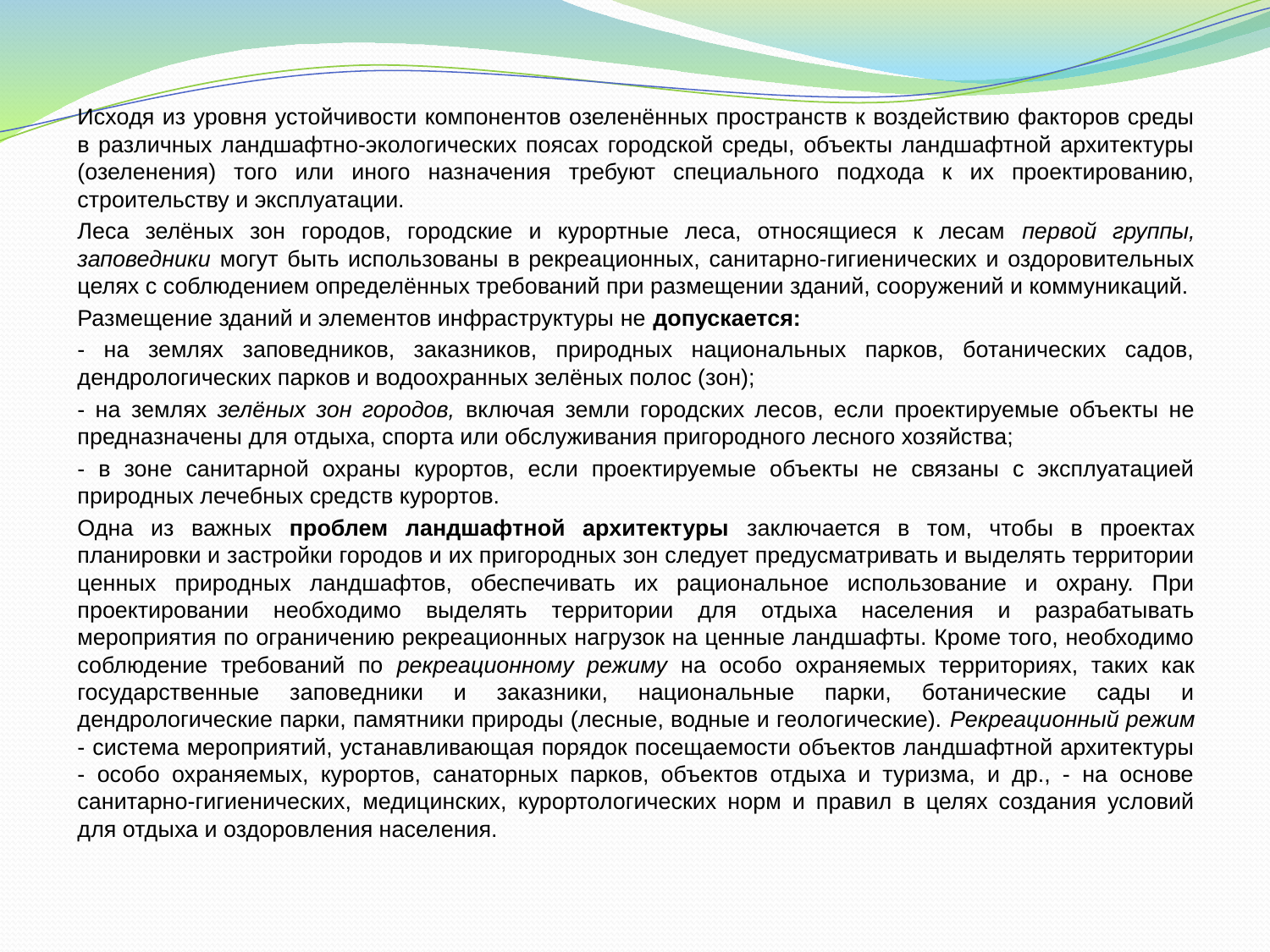

Исходя из уровня устойчивости компонентов озеленённых пространств к воздействию факторов среды в различных ландшафтно-экологических поясах городской среды, объекты ландшафтной архитектуры (озеленения) того или иного назначения требуют специального подхода к их проектированию, строительству и эксплуатации.
Леса зелёных зон городов, городские и курортные леса, относящиеся к лесам первой группы, заповедники могут быть использованы в рекреационных, санитарно-гигиенических и оздоровительных целях с соблюдением определённых требований при размещении зданий, сооружений и коммуникаций.
Размещение зданий и элементов инфраструктуры не допускается:
- на землях заповедников, заказников, природных национальных парков, ботанических садов, дендрологических парков и водоохранных зелёных полос (зон);
- на землях зелёных зон городов, включая земли городских лесов, если проектируемые объекты не предназначены для отдыха, спорта или обслуживания пригородного лесного хозяйства;
- в зоне санитарной охраны курортов, если проектируемые объекты не связаны с эксплуатацией природных лечебных средств курортов.
Одна из важных проблем ландшафтной архитектуры заключается в том, чтобы в проектах планировки и застройки городов и их пригородных зон следует предусматривать и выделять территории ценных природных ландшафтов, обеспечивать их рациональное использование и охрану. При проектировании необходимо выделять территории для отдыха населения и разрабатывать мероприятия по ограничению рекреационных нагрузок на ценные ландшафты. Кроме того, необходимо соблюдение требований по рекреационному режиму на особо охраняемых территориях, таких как государственные заповедники и заказники, национальные парки, ботанические сады и дендрологические парки, памятники природы (лесные, водные и геологические). Рекреационный режим - система мероприятий, устанавливающая порядок посещаемости объектов ландшафтной архитектуры - особо охраняемых, курортов, санаторных парков, объектов отдыха и туризма, и др., - на основе санитарно-гигиенических, медицинских, курортологических норм и правил в целях создания условий для отдыха и оздоровления населения.